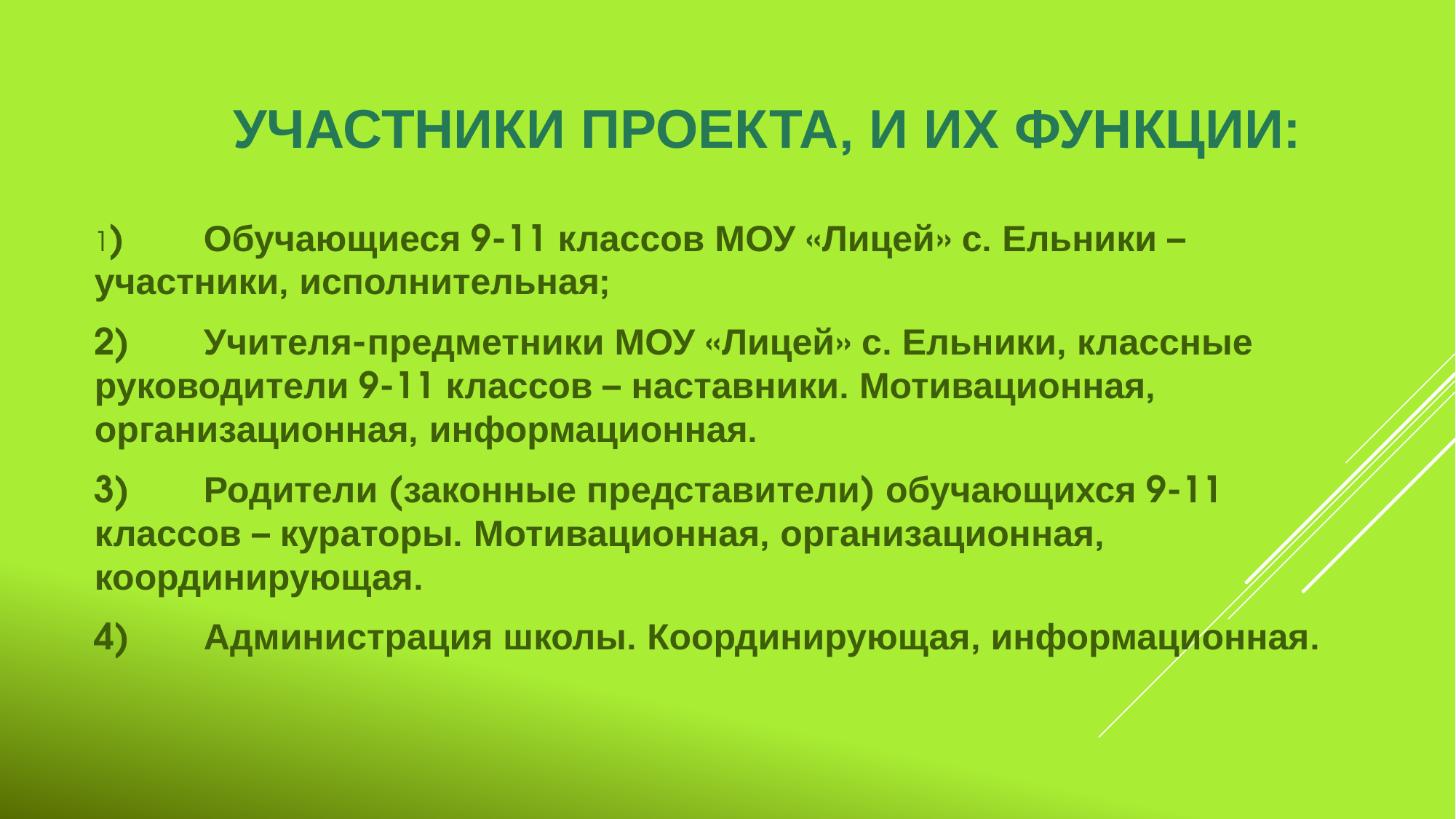

# Участники проекта, и их функции:
1)	Обучающиеся 9-11 классов МОУ «Лицей» с. Ельники – участники, исполнительная;
2)	Учителя-предметники МОУ «Лицей» с. Ельники, классные руководители 9-11 классов – наставники. Мотивационная, организационная, информационная.
3)	Родители (законные представители) обучающихся 9-11 классов – кураторы. Мотивационная, организационная, координирующая.
4)	Администрация школы. Координирующая, информационная.